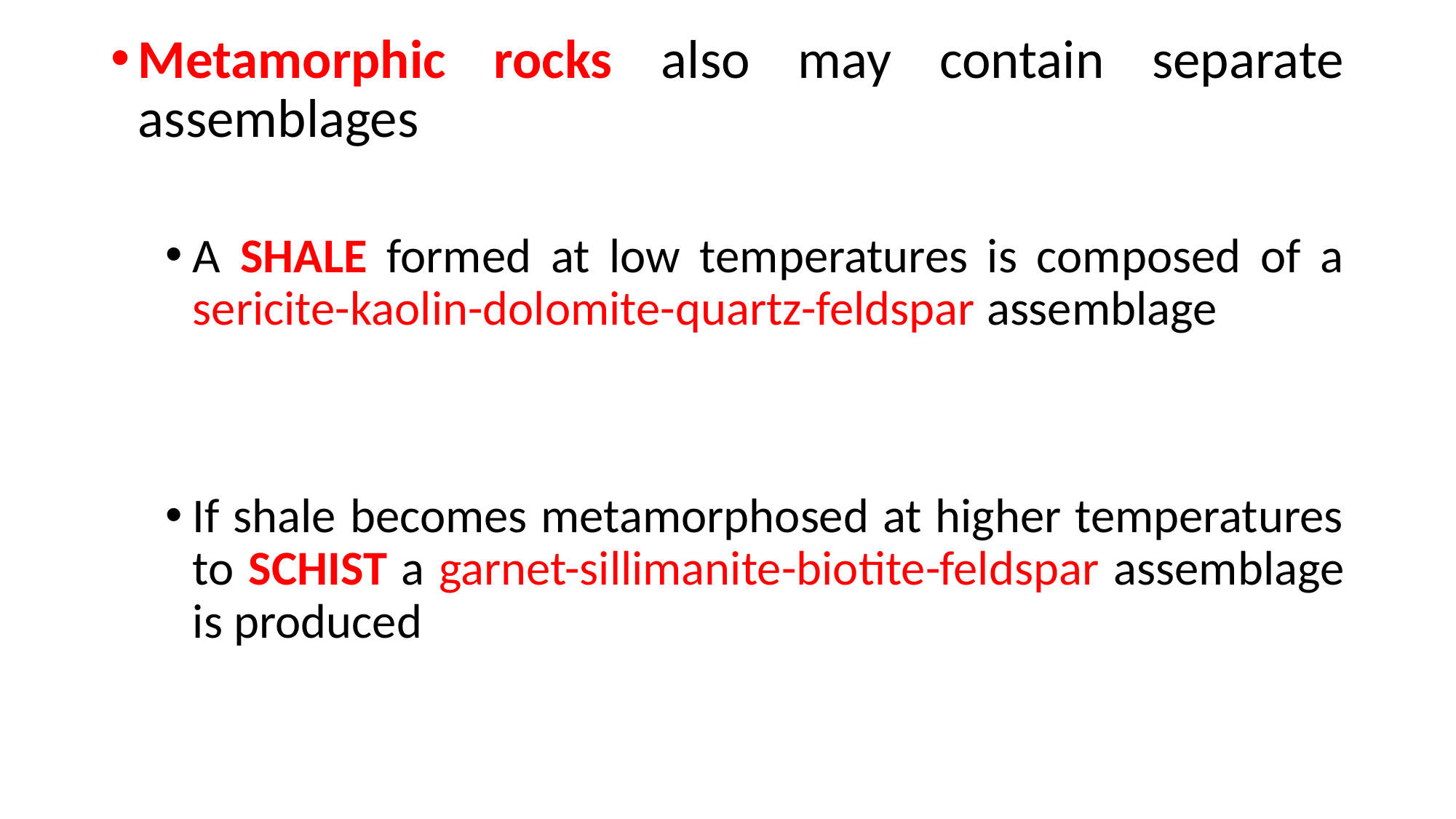

Metamorphic rocks also may contain separate assemblages

A SHALE formed at low temperatures is composed of a sericite-kaolin-dolomite-quartz-feldspar assemblage

If shale becomes metamorphosed at higher temperatures to SCHIST a garnet-sillimanite-biotite-feldspar assemblage is produced